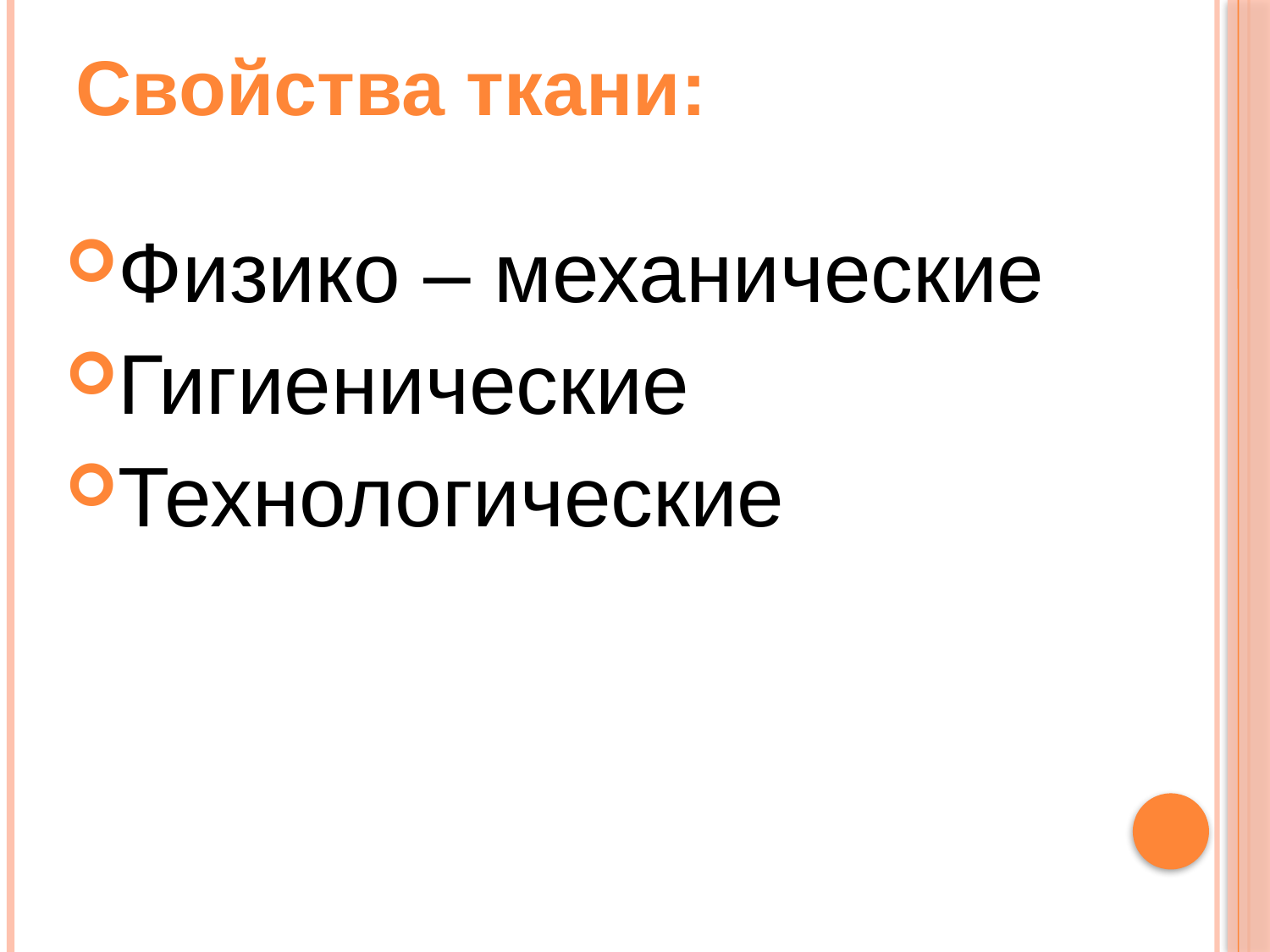

Свойства ткани:
Физико – механические
Гигиенические
Технологические